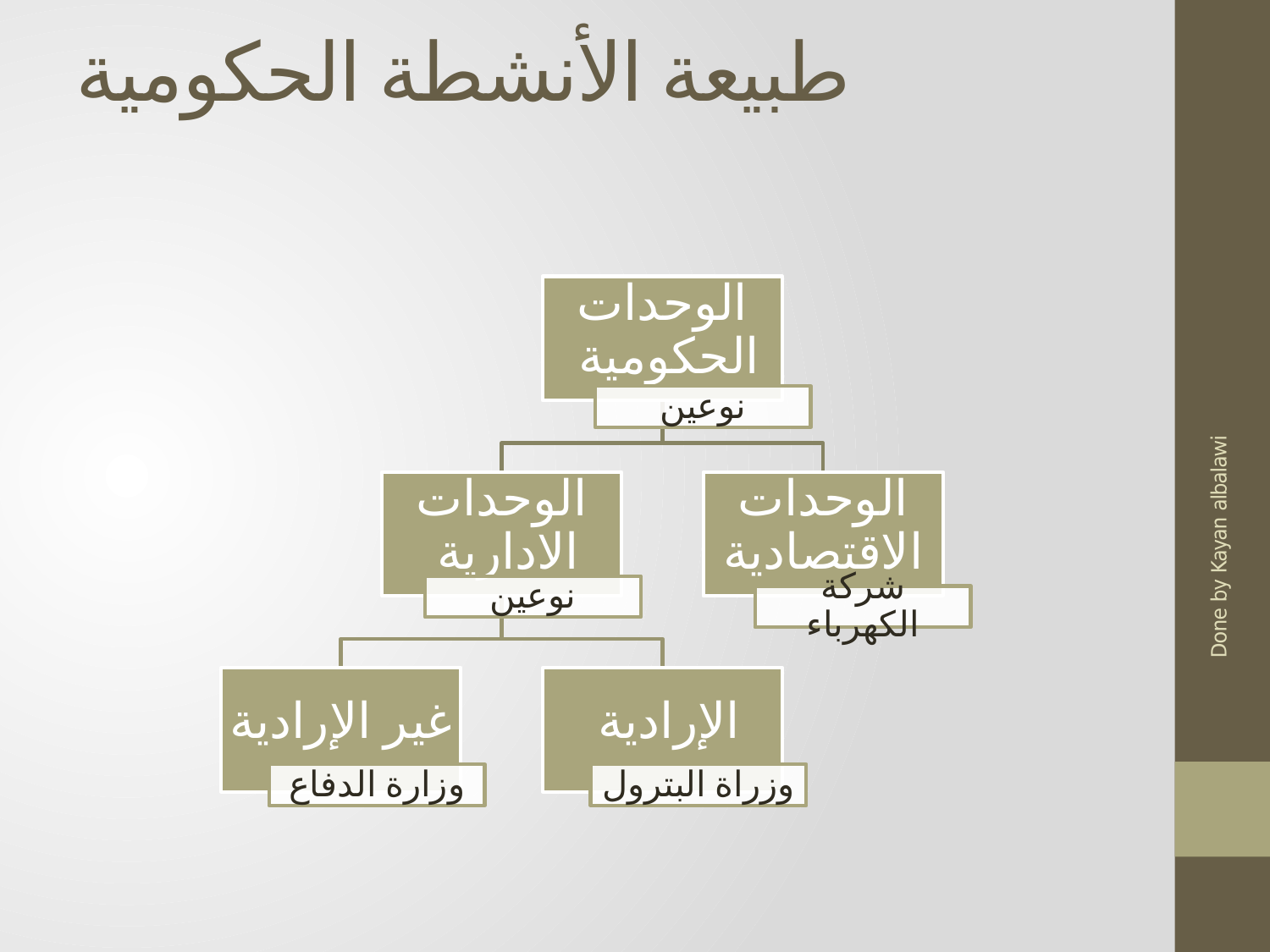

# طبيعة الأنشطة الحكومية
الوحدات الحكومية
نوعين
الوحدات الادارية
نوعين
غير الإرادية
وزارة الدفاع
الإرادية
وزراة البترول
الوحدات الاقتصادية
شركة الكهرباء
Done by Kayan albalawi